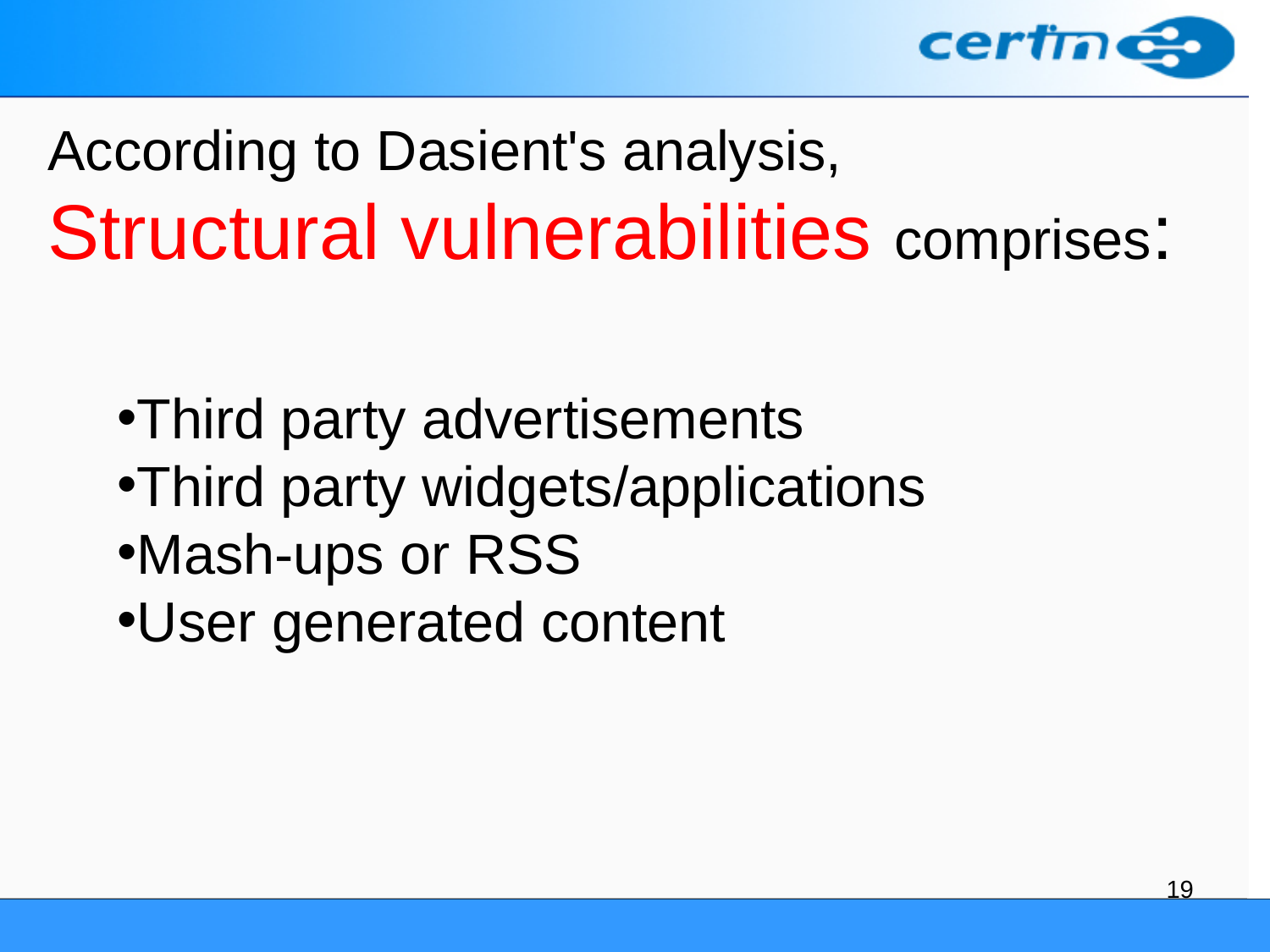

# According to Dasient's analysis, Structural vulnerabilities comprises:
Third party advertisements
Third party widgets/applications
Mash-ups or RSS
User generated content
19